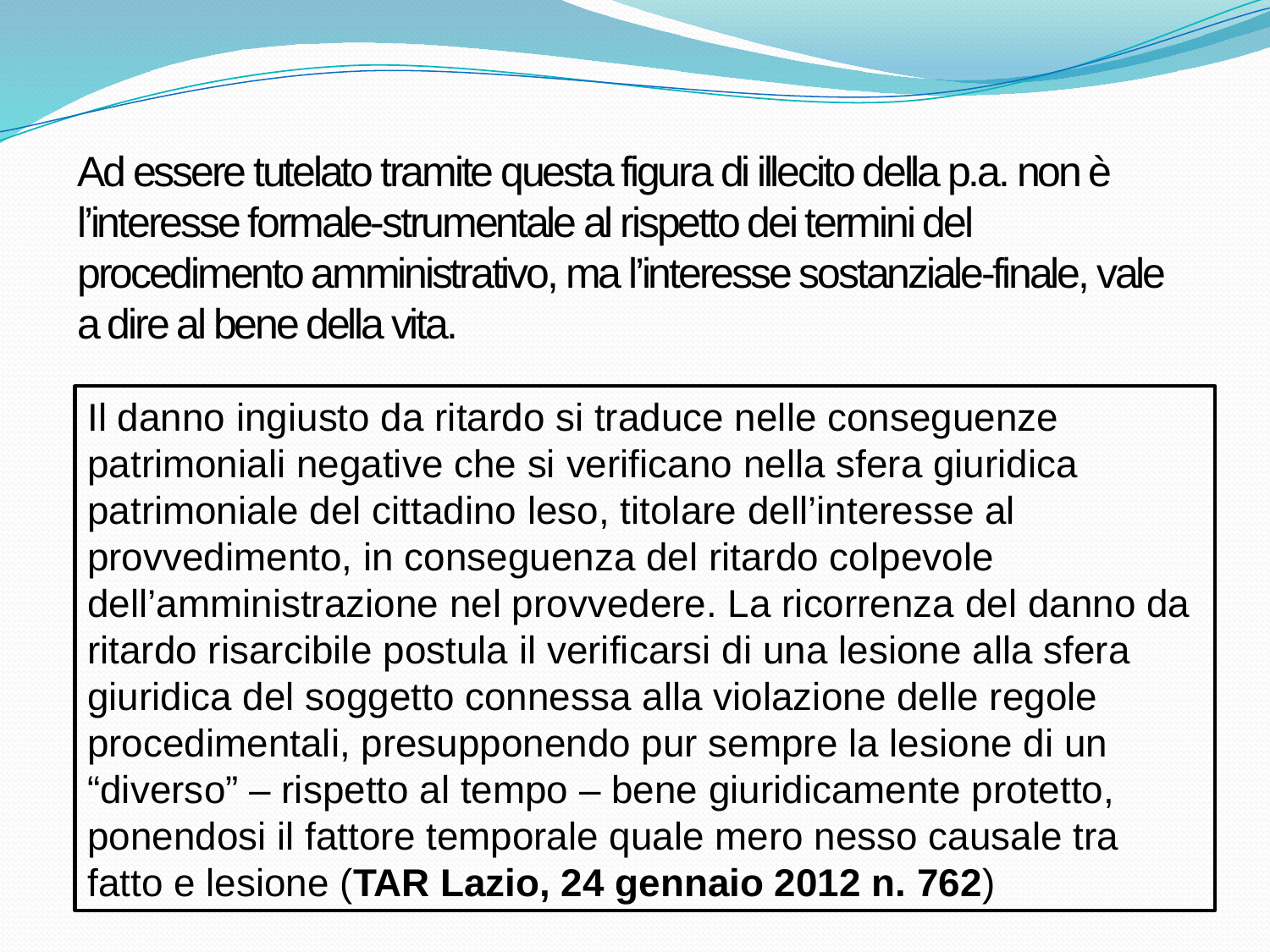

Ad essere tutelato tramite questa figura di illecito della p.a. non è l’interesse formale-strumentale al rispetto dei termini del procedimento amministrativo, ma l’interesse sostanziale-finale, vale a dire al bene della vita.
Il danno ingiusto da ritardo si traduce nelle conseguenze patrimoniali negative che si verificano nella sfera giuridica patrimoniale del cittadino leso, titolare dell’interesse al provvedimento, in conseguenza del ritardo colpevole dell’amministrazione nel provvedere. La ricorrenza del danno da ritardo risarcibile postula il verificarsi di una lesione alla sfera giuridica del soggetto connessa alla violazione delle regole procedimentali, presupponendo pur sempre la lesione di un “diverso” – rispetto al tempo – bene giuridicamente protetto, ponendosi il fattore temporale quale mero nesso causale tra fatto e lesione (TAR Lazio, 24 gennaio 2012 n. 762)